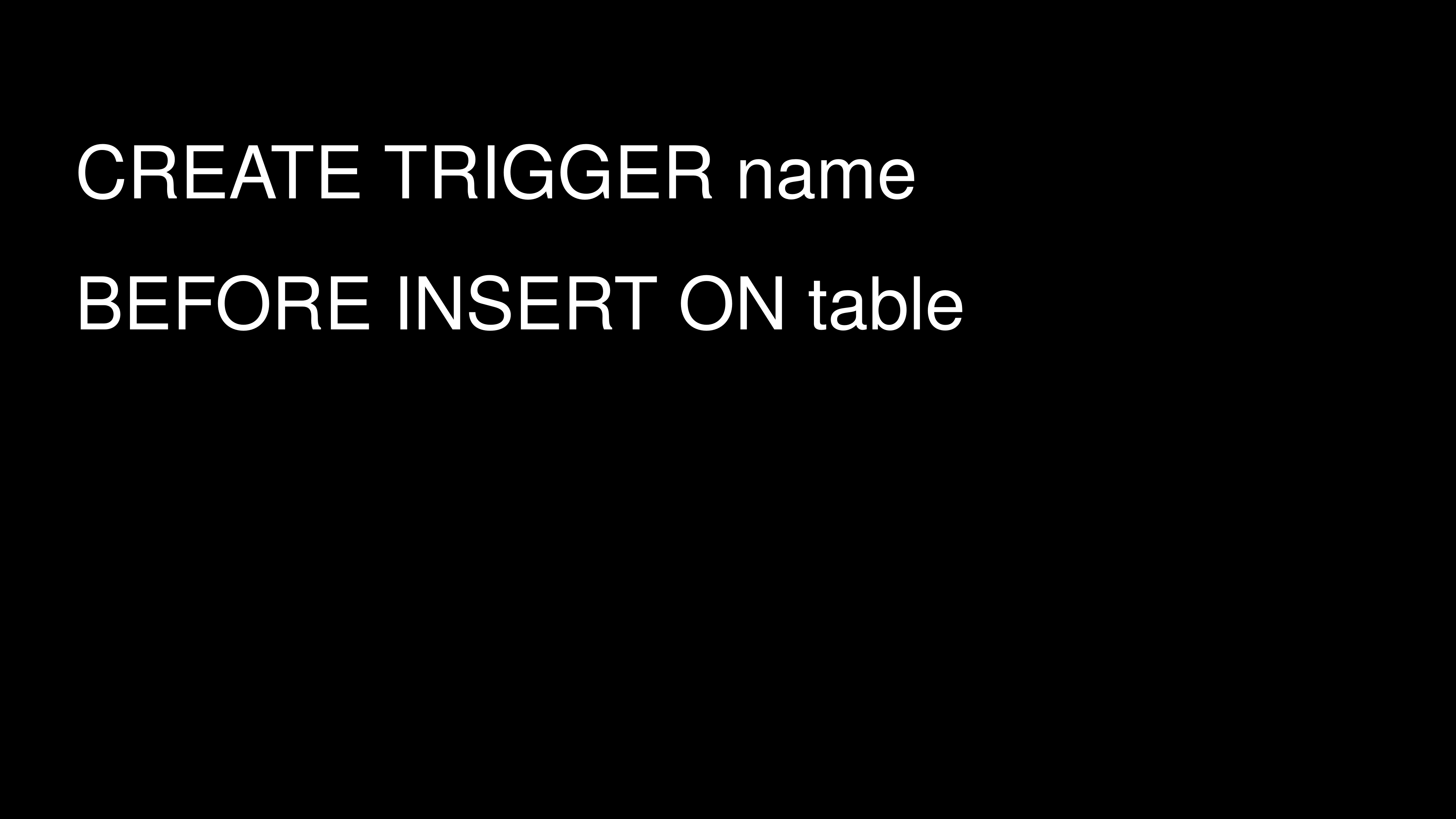

CREATE TRIGGER name
BEFORE INSERT ON table